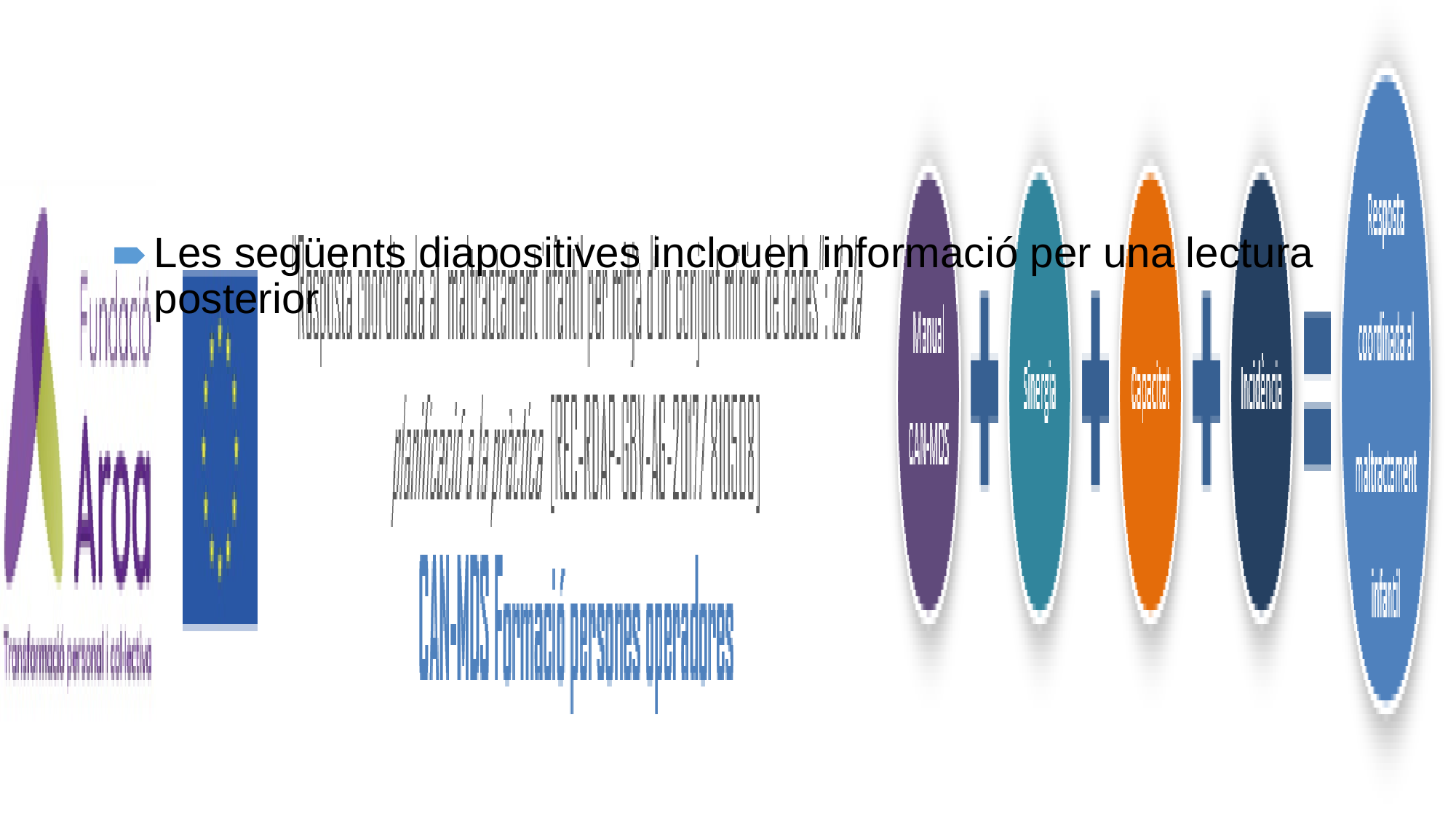

Les següents diapositives inclouen informació per una lectura posterior